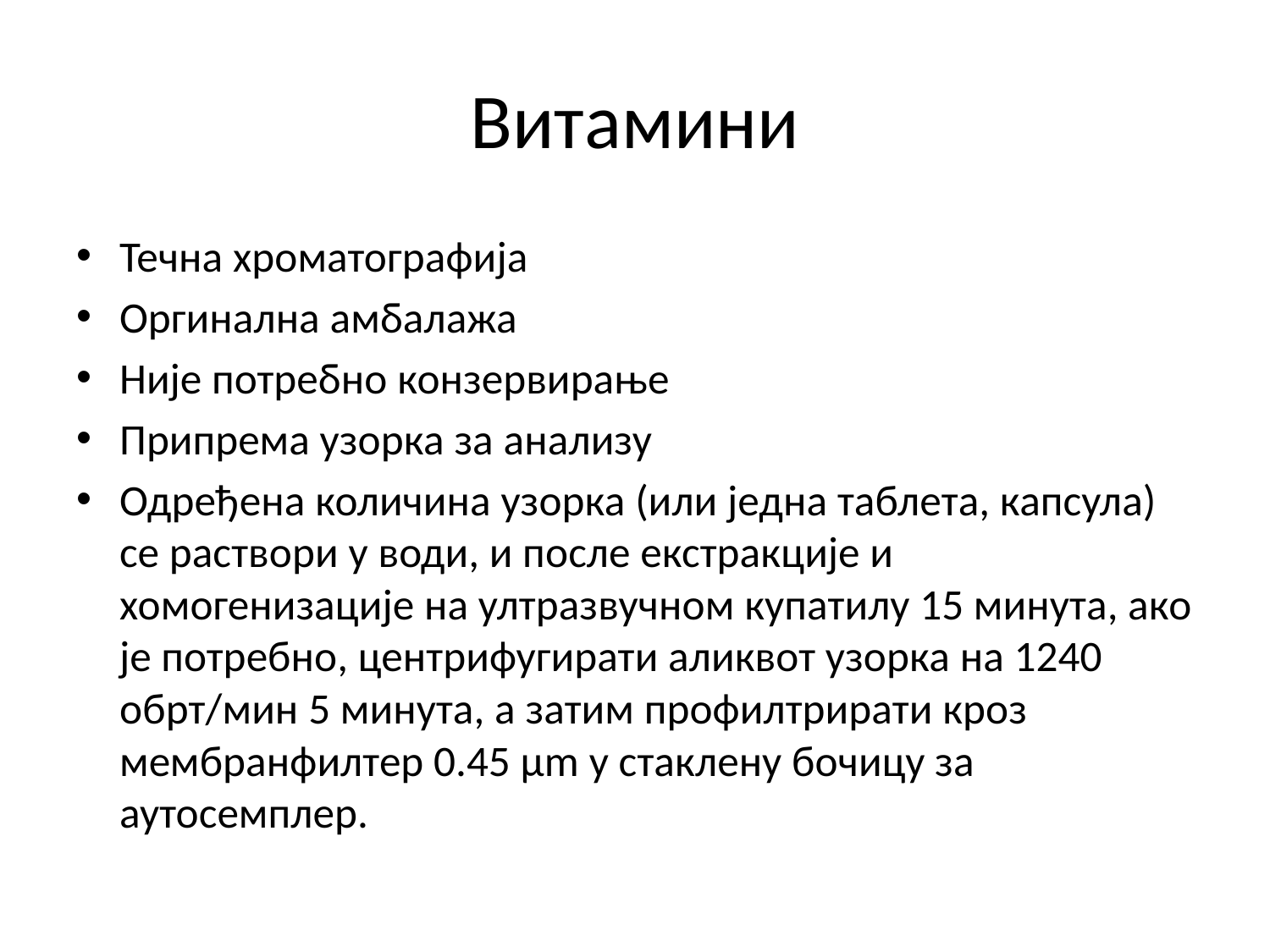

# Витамини
Течна хроматографија
Оргинална амбалажа
Није потребно конзервирање
Припрема узорка за анализу
Одређена количина узорка (или једна таблета, капсула) се раствори у води, и после екстракције и хомогенизације на ултразвучном купатилу 15 минута, ако је потребно, центрифугирати аликвот узорка на 1240 обрт/мин 5 минута, а затим профилтрирати кроз мембранфилтер 0.45 µm у стаклену бочицу за аутосемплер.